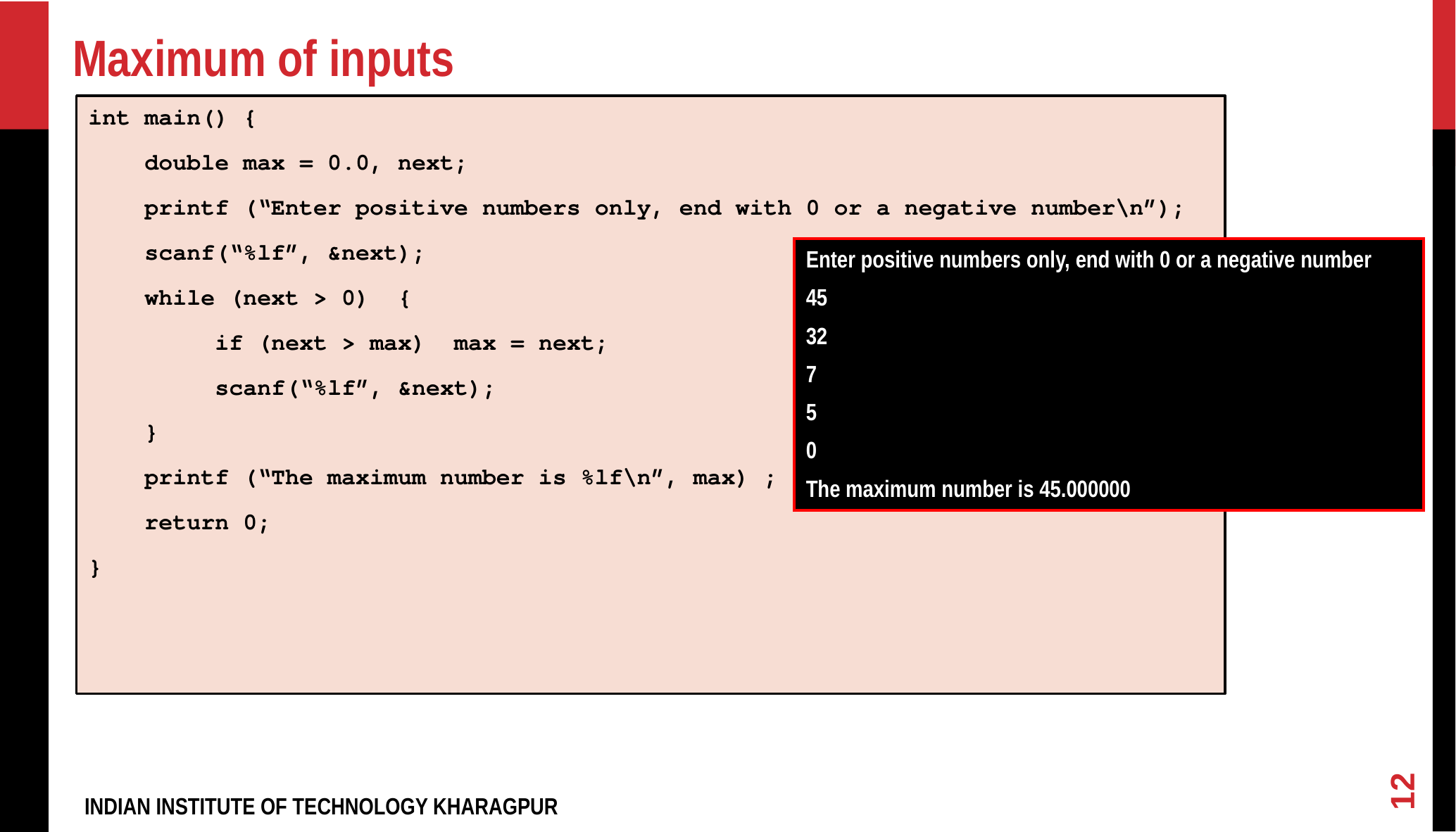

# Maximum of inputs
int main() {
    double max = 0.0, next;
    printf (“Enter positive numbers only, end with 0 or a negative number\n”);
    scanf(“%lf”, &next);
    while (next > 0)  {
         if (next > max)  max = next;
         scanf(“%lf”, &next);
    }
    printf (“The maximum number is %lf\n”, max) ;
    return 0;
}
Enter positive numbers only, end with 0 or a negative number
45
32
7
5
0
The maximum number is 45.000000
Output
12
INDIAN INSTITUTE OF TECHNOLOGY KHARAGPUR